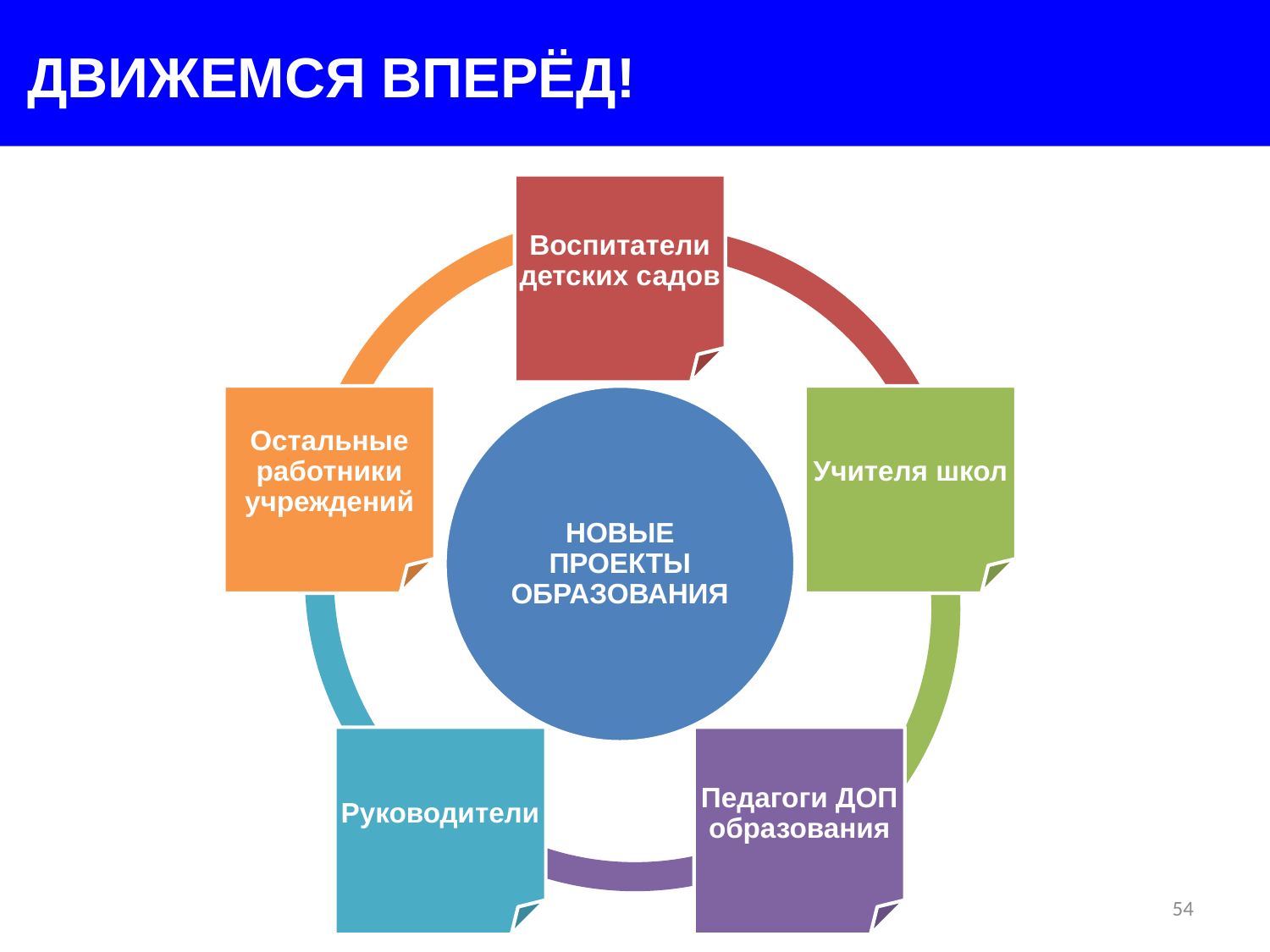

ДВИЖЕМСЯ ВПЕРЁД!
Воспитатели детских садов

Остальные работники учреждений
Учителя школ
НОВЫЕ ПРОЕКТЫ ОБРАЗОВАНИЯ
Руководители
Педагоги ДОП образования
54